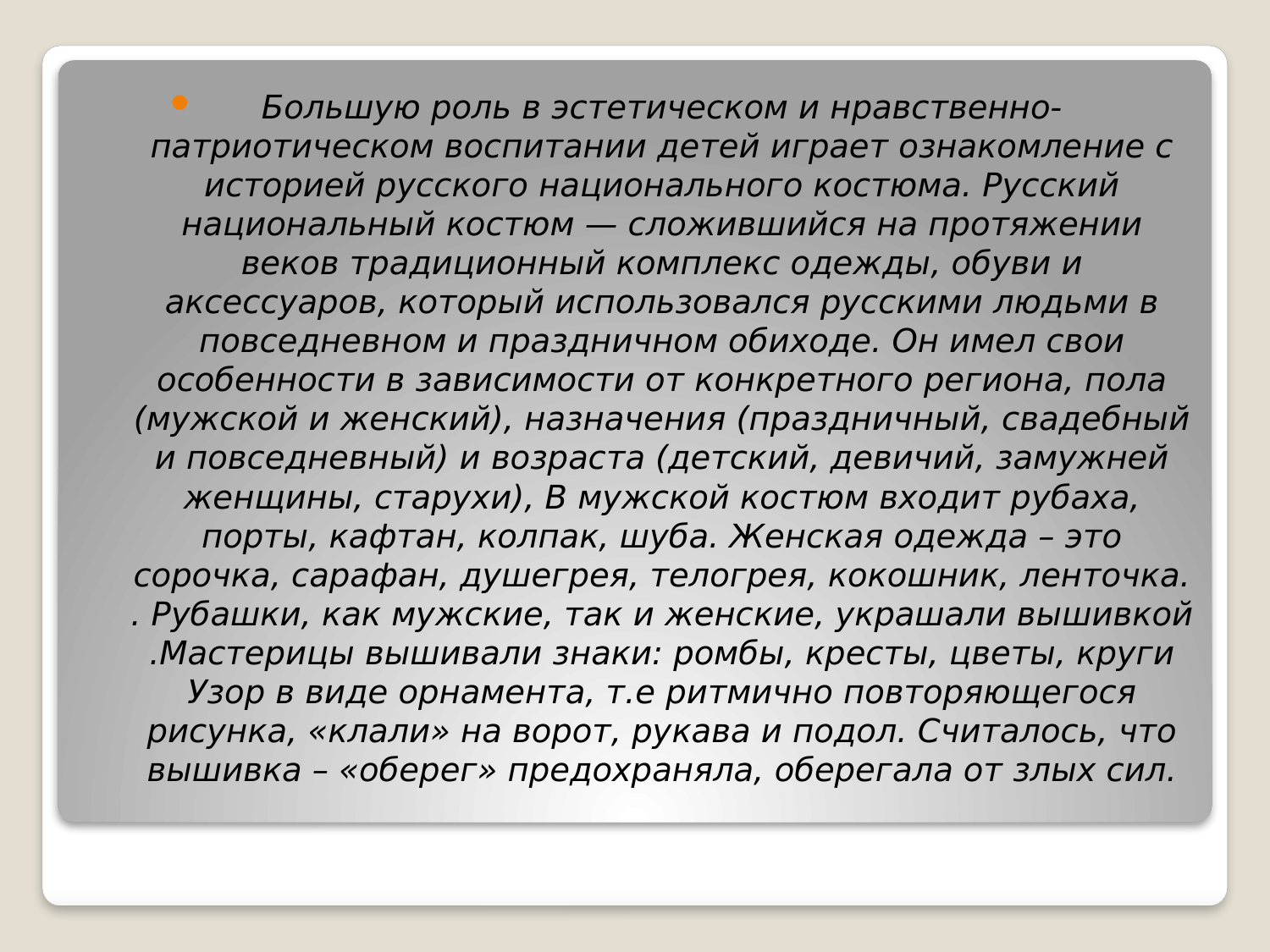

Большую роль в эстетическом и нравственно-патриотическом воспитании детей играет ознакомление с историей русского национального костюма. Русский национальный костюм — сложившийся на протяжении веков традиционный комплекс одежды, обуви и аксессуаров, который использовался русскими людьми в повседневном и праздничном обиходе. Он имел свои особенности в зависимости от конкретного региона, пола (мужской и женский), назначения (праздничный, свадебный и повседневный) и возраста (детский, девичий, замужней женщины, старухи), В мужской костюм входит рубаха, порты, кафтан, колпак, шуба. Женская одежда – это сорочка, сарафан, душегрея, телогрея, кокошник, ленточка. . Рубашки, как мужские, так и женские, украшали вышивкой .Мастерицы вышивали знаки: ромбы, кресты, цветы, круги Узор в виде орнамента, т.е ритмично повторяющегося рисунка, «клали» на ворот, рукава и подол. Считалось, что вышивка – «оберег» предохраняла, оберегала от злых сил.